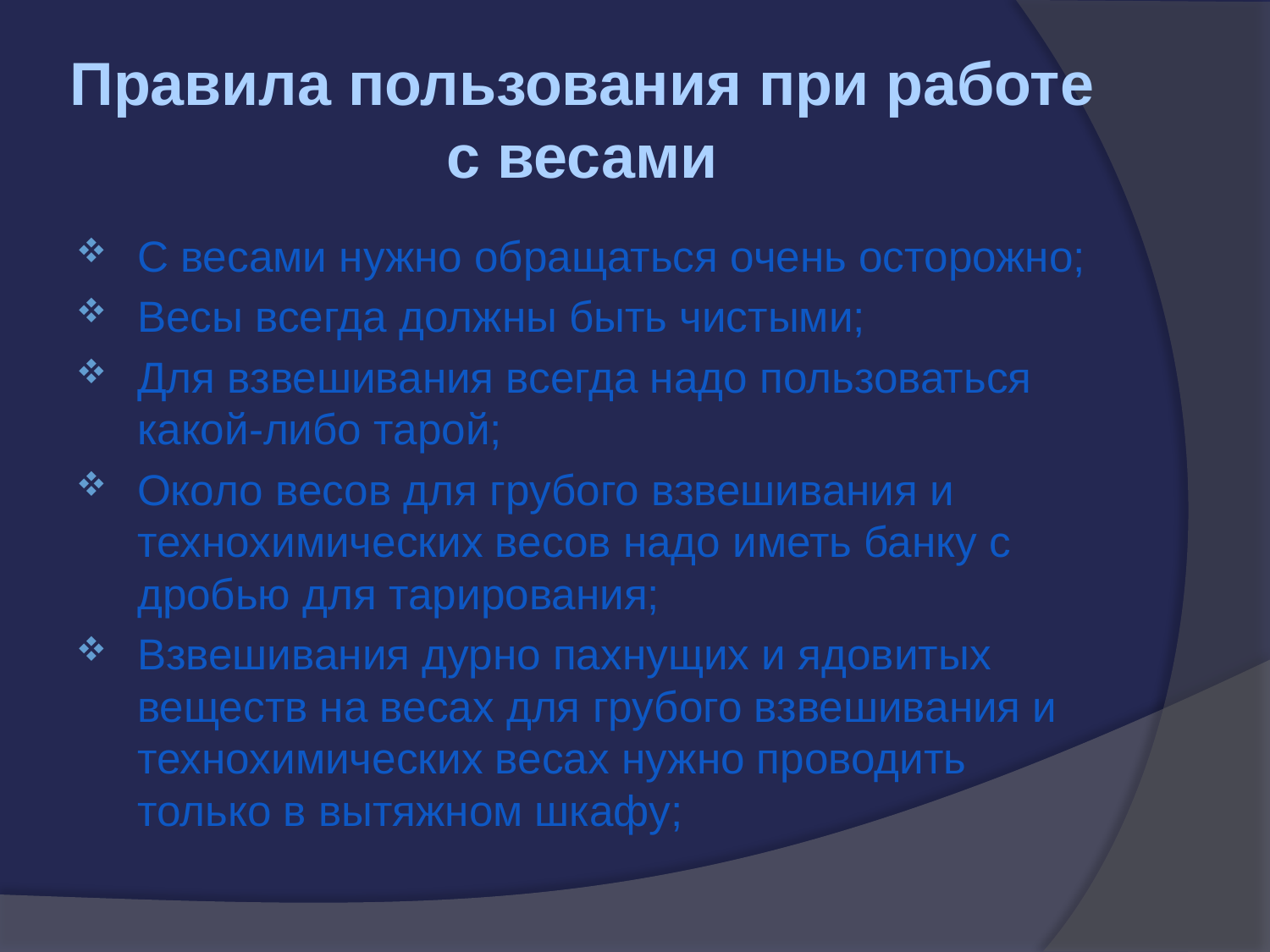

# Правила пользования при работе с весами
С весами нужно обращаться очень осторожно;
Весы всегда должны быть чистыми;
Для взвешивания всегда надо пользоваться какой-либо тарой;
Около весов для грубого взвешивания и технохимических весов надо иметь банку с дробью для тарирования;
Взвешивания дурно пахнущих и ядовитых веществ на весах для грубого взвешивания и технохимических весах нужно проводить только в вытяжном шкафу;